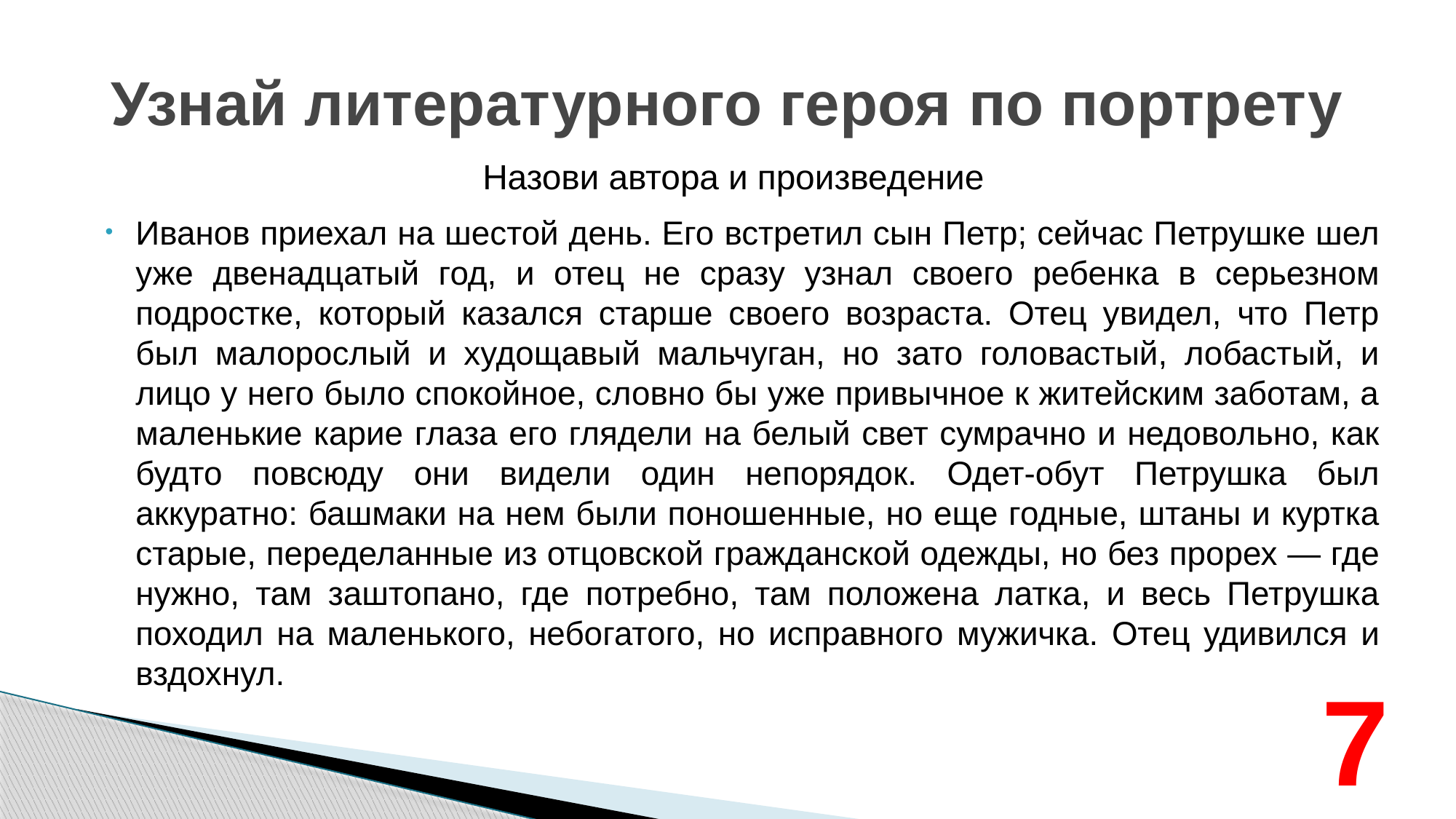

# Узнай литературного героя по портрету
Назови автора и произведение
Иванов приехал на шестой день. Его встретил сын Петр; сейчас Петрушке шел уже двенадцатый год, и отец не сразу узнал своего ребенка в серьезном подростке, который казался старше своего возраста. Отец увидел, что Петр был малорослый и худощавый мальчуган, но зато головастый, лобастый, и лицо у него было спокойное, словно бы уже привычное к житейским заботам, а маленькие карие глаза его глядели на белый свет сумрачно и недовольно, как будто повсюду они видели один непорядок. Одет-обут Петрушка был аккуратно: башмаки на нем были поношенные, но еще годные, штаны и куртка старые, переделанные из отцовской гражданской одежды, но без прорех — где нужно, там заштопано, где потребно, там положена латка, и весь Петрушка походил на маленького, небогатого, но исправного мужичка. Отец удивился и вздохнул.
7